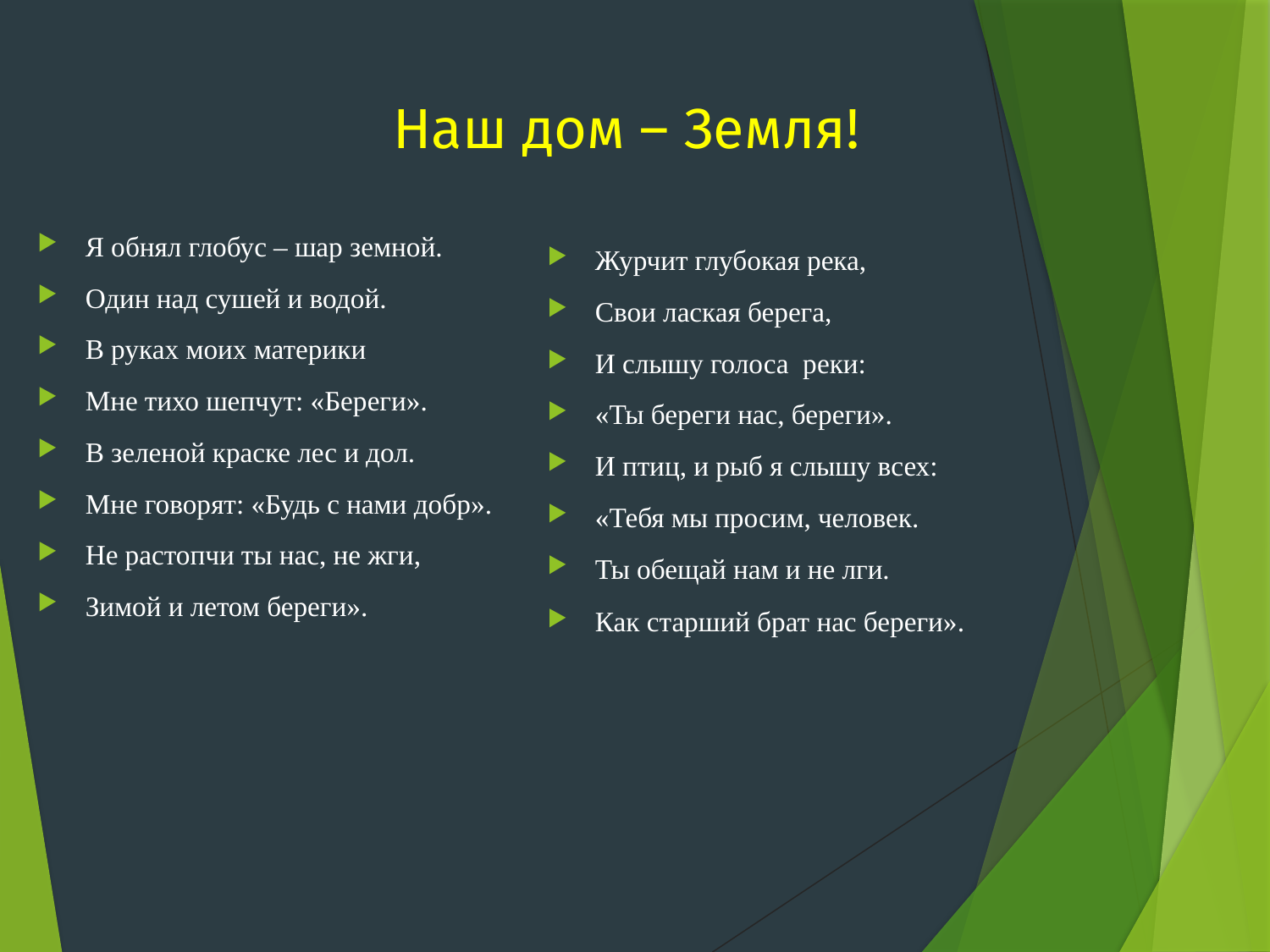

Наш дом – Земля!

Я обнял глобус – шар земной.
Один над сушей и водой.
В руках моих материки
Мне тихо шепчут: «Береги».
В зеленой краске лес и дол.
Мне говорят: «Будь с нами добр».
Не растопчи ты нас, не жги,
Зимой и летом береги».

Журчит глубокая река,
Свои лаская берега,
И слышу голоса  реки:
«Ты береги нас, береги».
И птиц, и рыб я слышу всех:
«Тебя мы просим, человек.
Ты обещай нам и не лги.
Как старший брат нас береги».